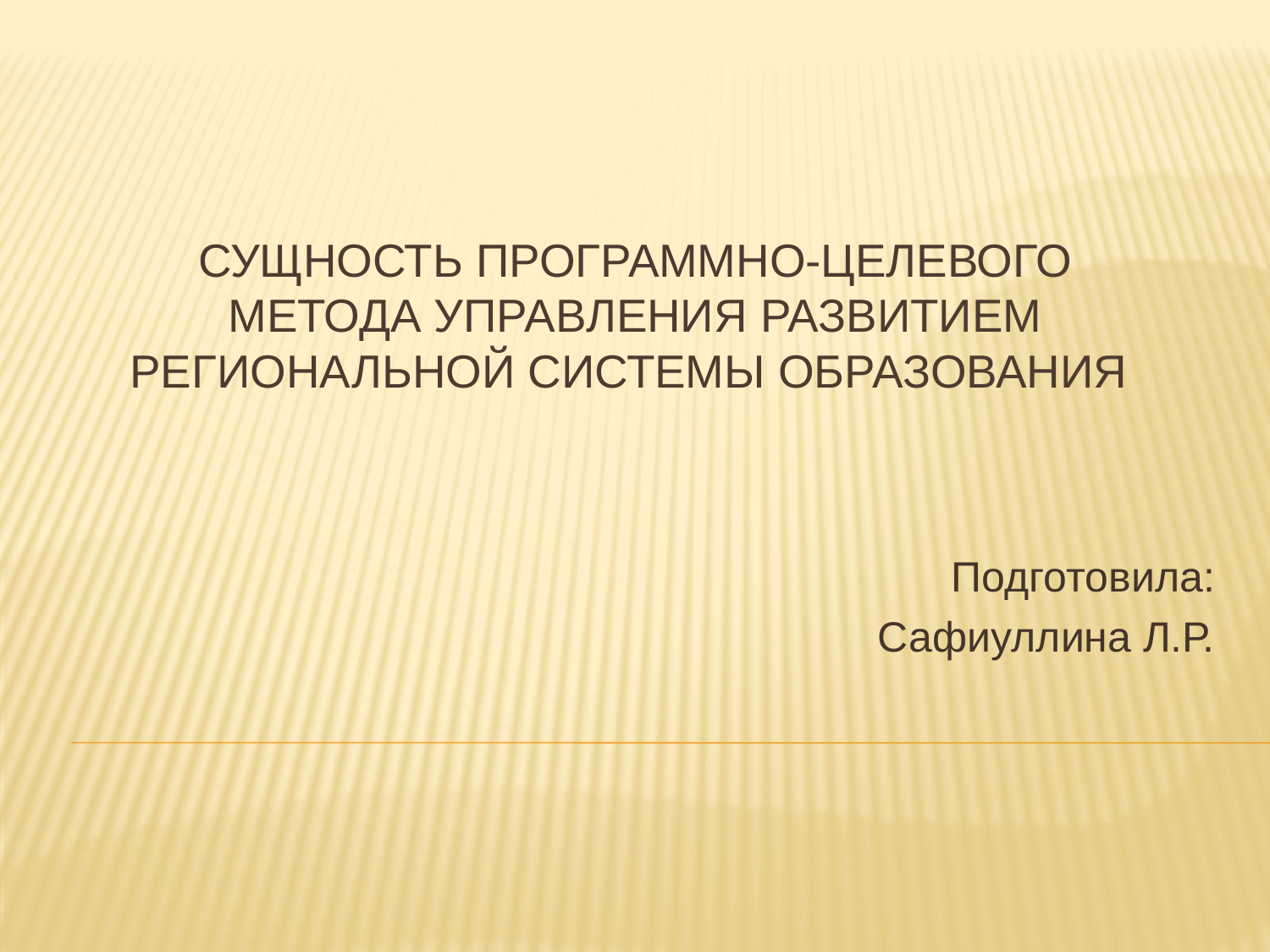

# Сущность программно-целевого метода управления развитием региональной системы образования
Подготовила:
Сафиуллина Л.Р.